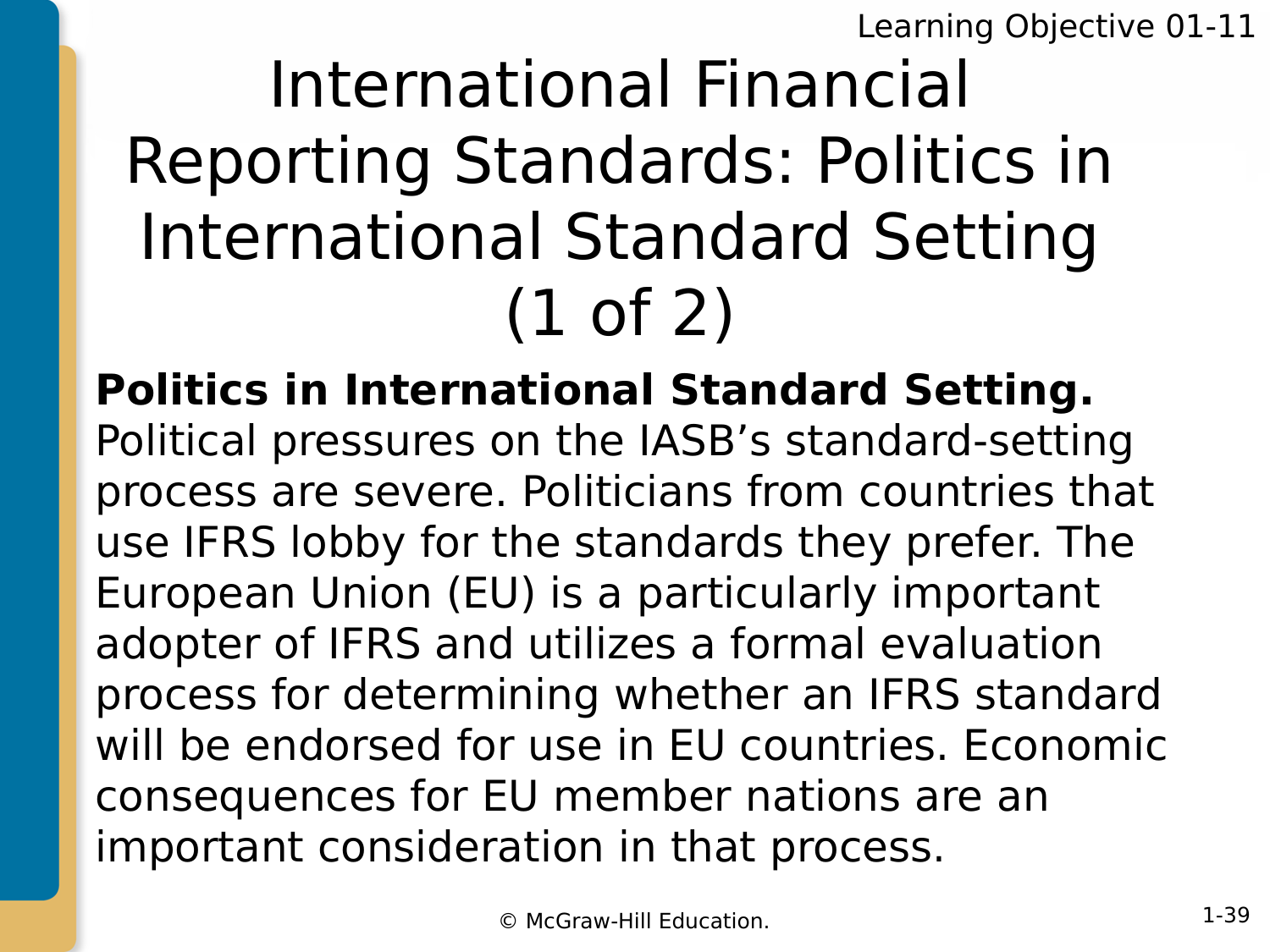

Learning Objective 01-11
# International Financial Reporting Standards: Politics in International Standard Setting (1 of 2)
Politics in International Standard Setting. Political pressures on the IASB’s standard-setting process are severe. Politicians from countries that use IFRS lobby for the standards they prefer. The European Union (EU) is a particularly important adopter of IFRS and utilizes a formal evaluation process for determining whether an IFRS standard will be endorsed for use in EU countries. Economic consequences for EU member nations are an important consideration in that process.